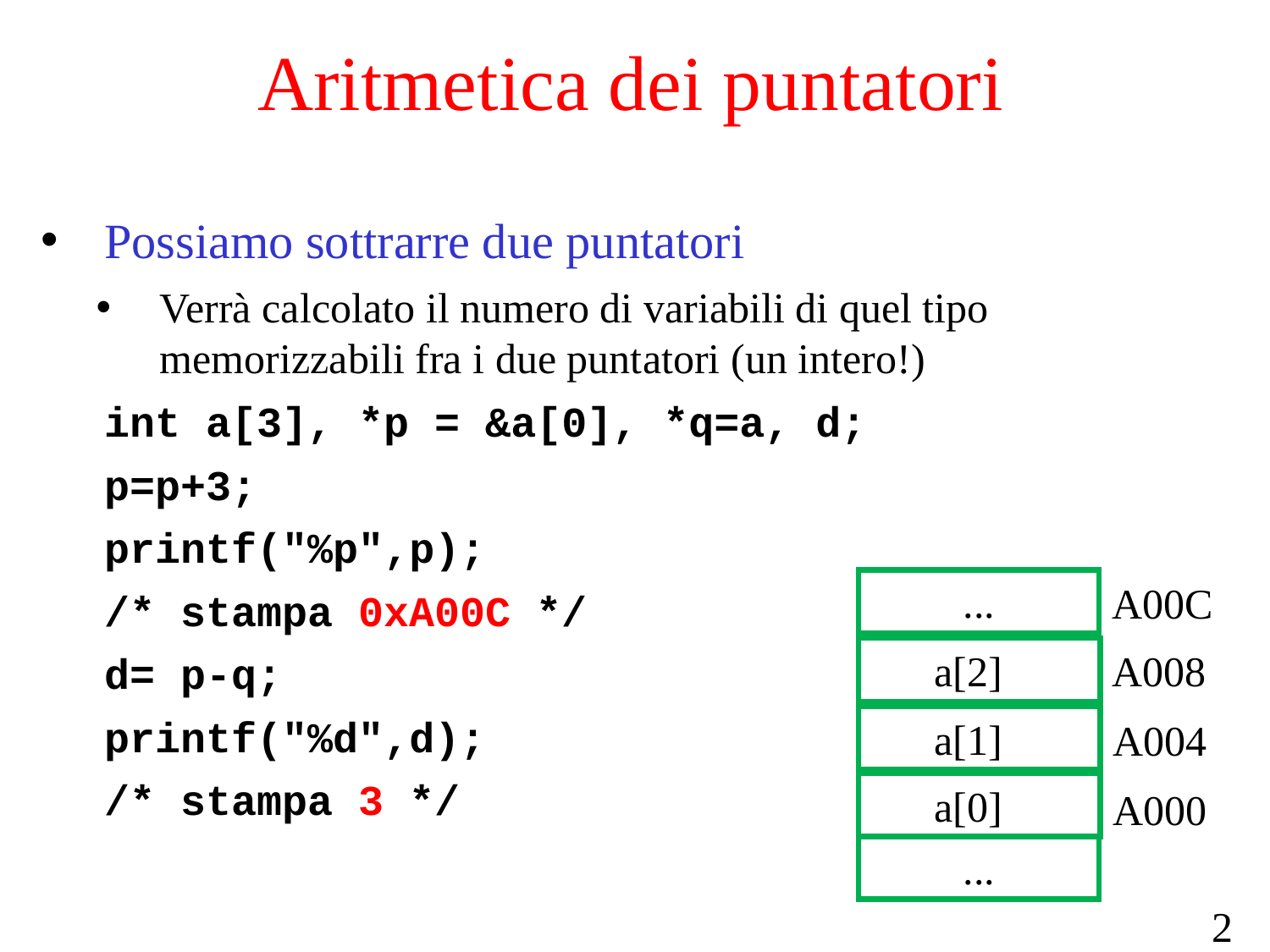

# Aritmetica dei puntatori
Possiamo sottrarre due puntatori
Verrà calcolato il numero di variabili di quel tipo memorizzabili fra i due puntatori (un intero!)
int a[3], *p = &a[0], *q=a, d;
p=p+3;
printf("%p",p);
/* stampa 0xA00C */
d= p-q;
printf("%d",d);
/* stampa 3 */

...
A00C
A008
      a[2]
      a[1]
A004
      a[0]
A000
...
26